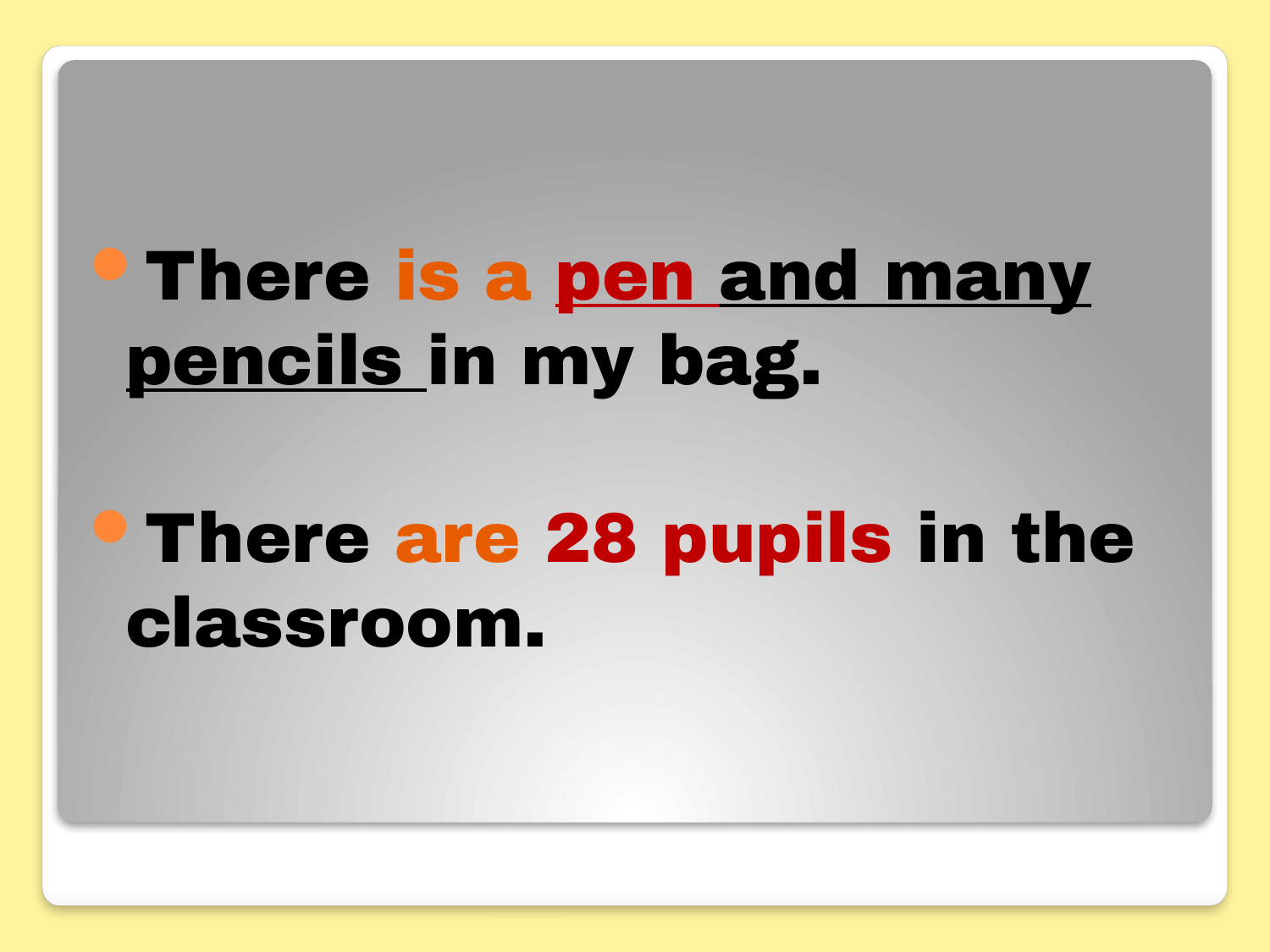

There is a pen and many pencils in my bag.

There are 28 pupils in the classroom.